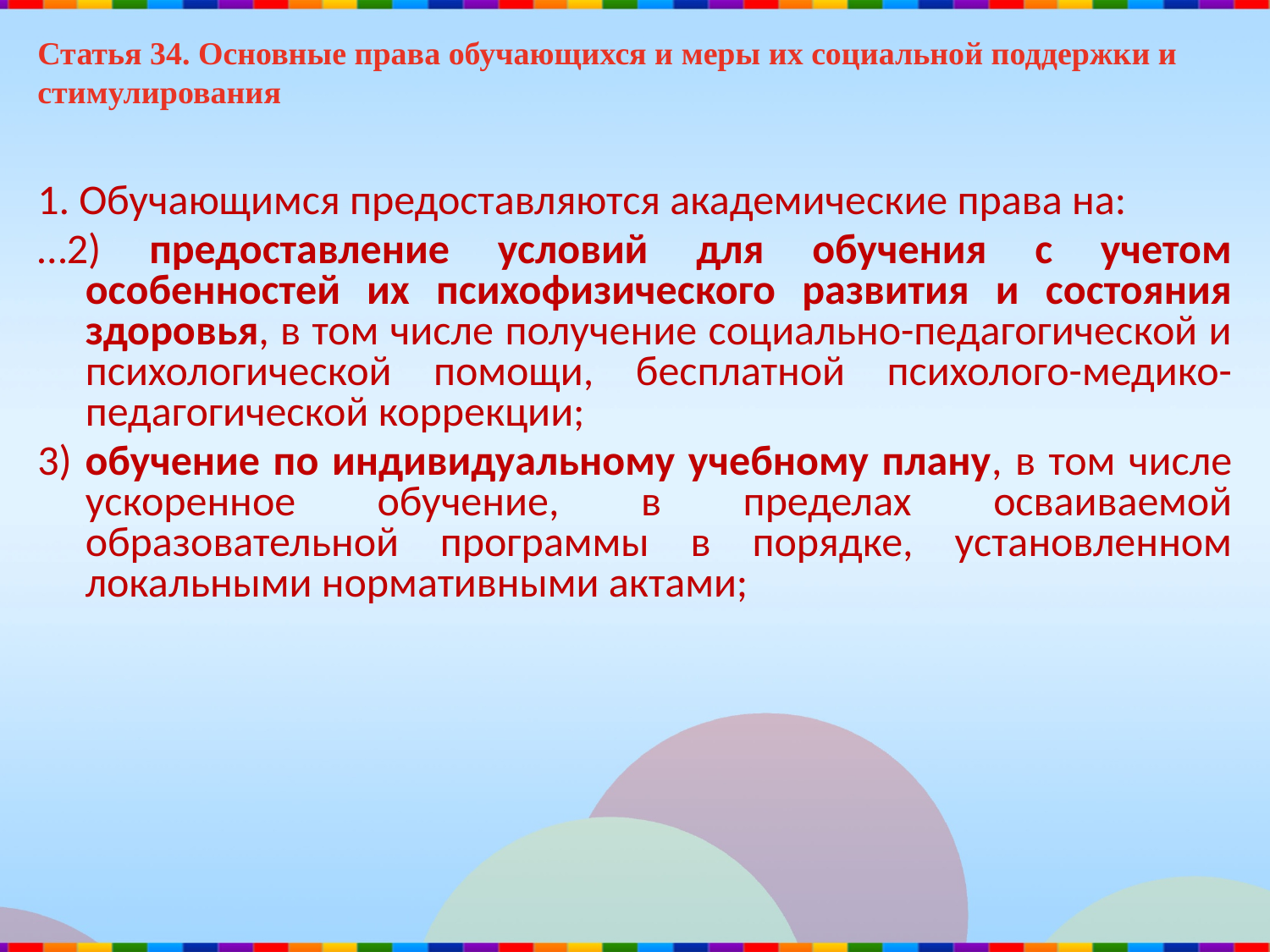

# Статья 34. Основные права обучающихся и меры их социальной поддержки и стимулирования
1. Обучающимся предоставляются академические права на:
…2) предоставление условий для обучения с учетом особенностей их психофизического развития и состояния здоровья, в том числе получение социально-педагогической и психологической помощи, бесплатной психолого-медико-педагогической коррекции;
3) обучение по индивидуальному учебному плану, в том числе ускоренное обучение, в пределах осваиваемой образовательной программы в порядке, установленном локальными нормативными актами;